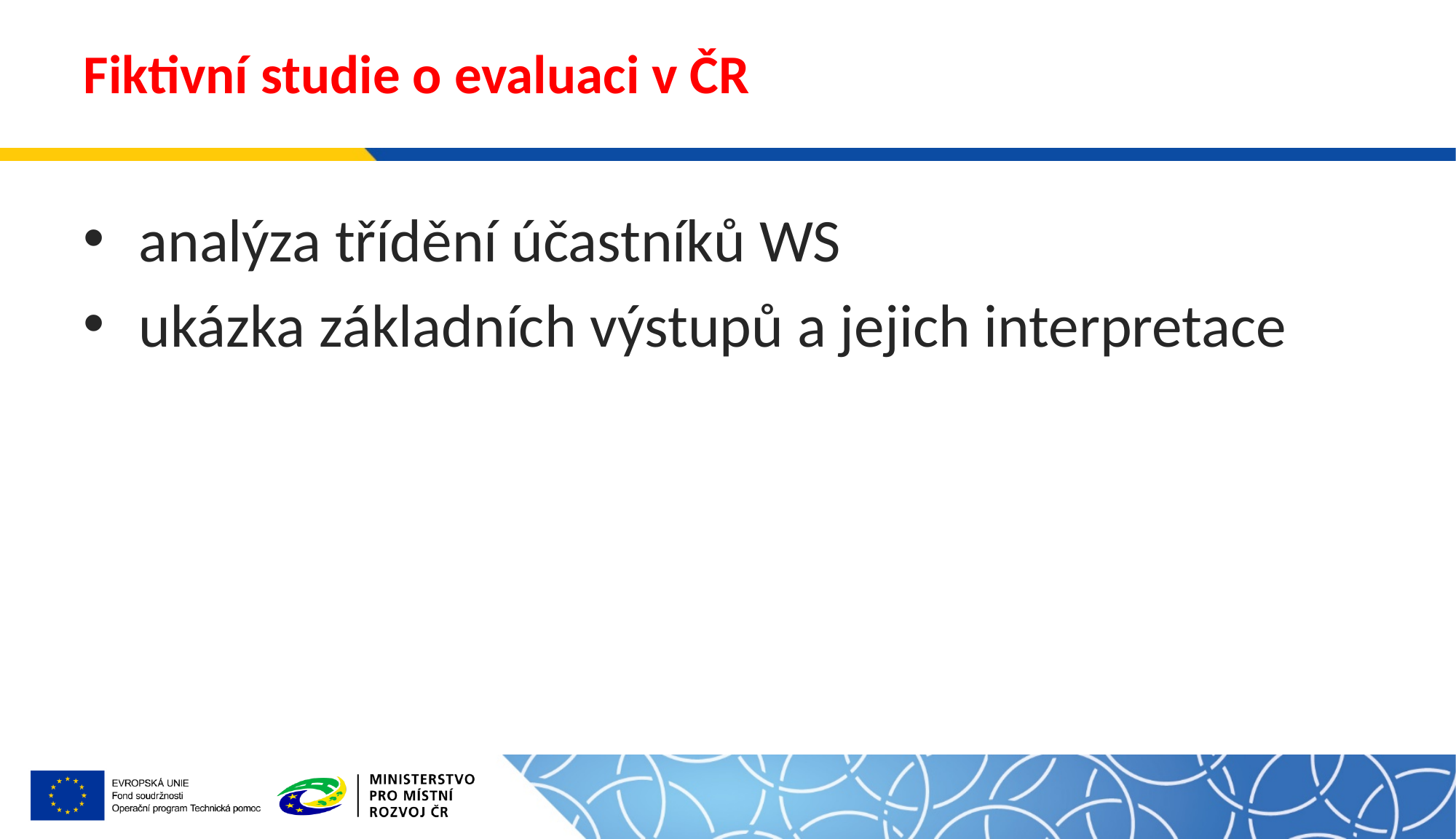

# Fiktivní studie o evaluaci v ČR
analýza třídění účastníků WS
ukázka základních výstupů a jejich interpretace